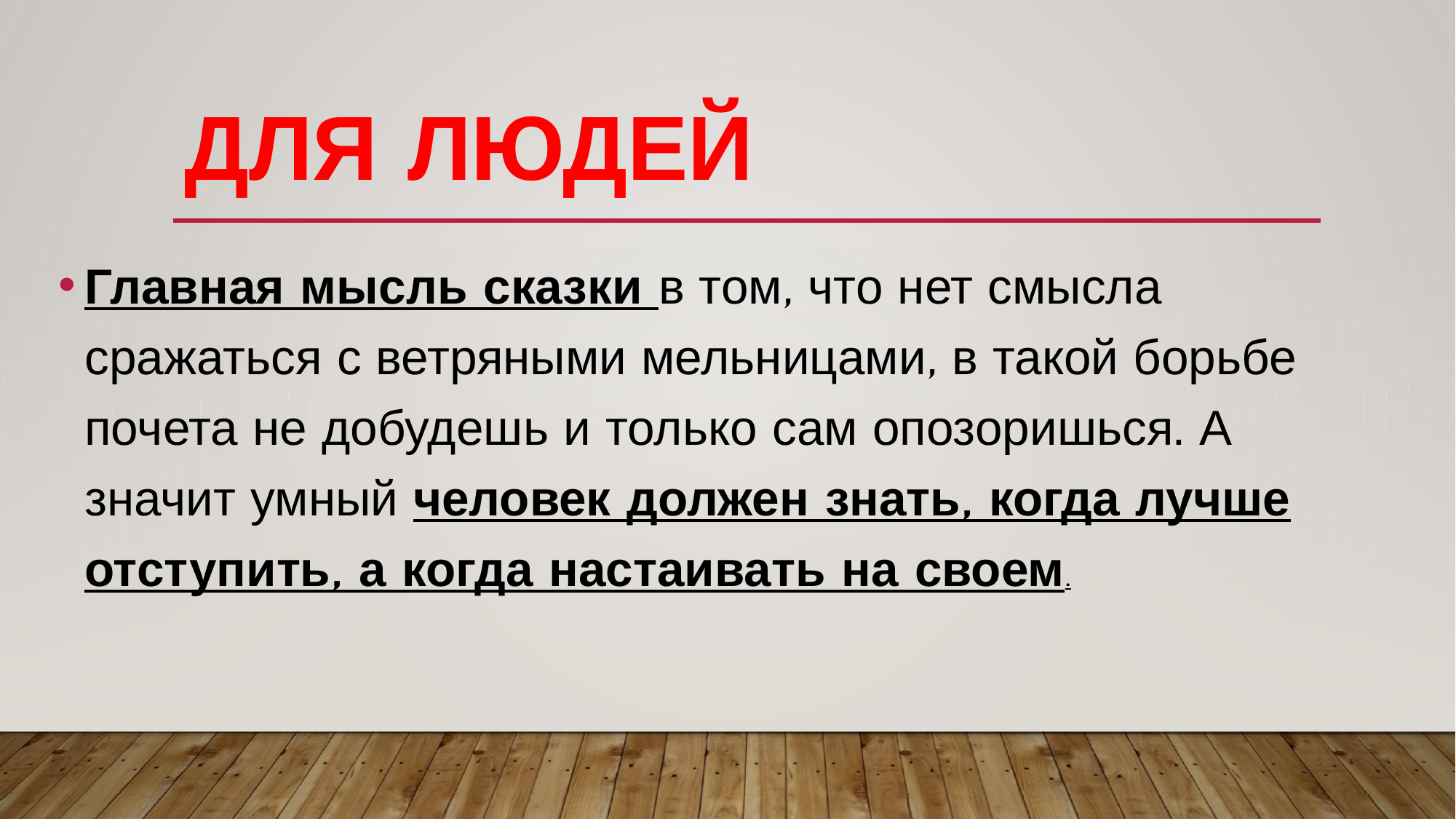

# Для людей
Главная мысль сказки в том, что нет смысла сражаться с ветряными мельницами, в такой борьбе почета не добудешь и только сам опозоришься. А значит умный человек должен знать, когда лучше отступить, а когда настаивать на своем.